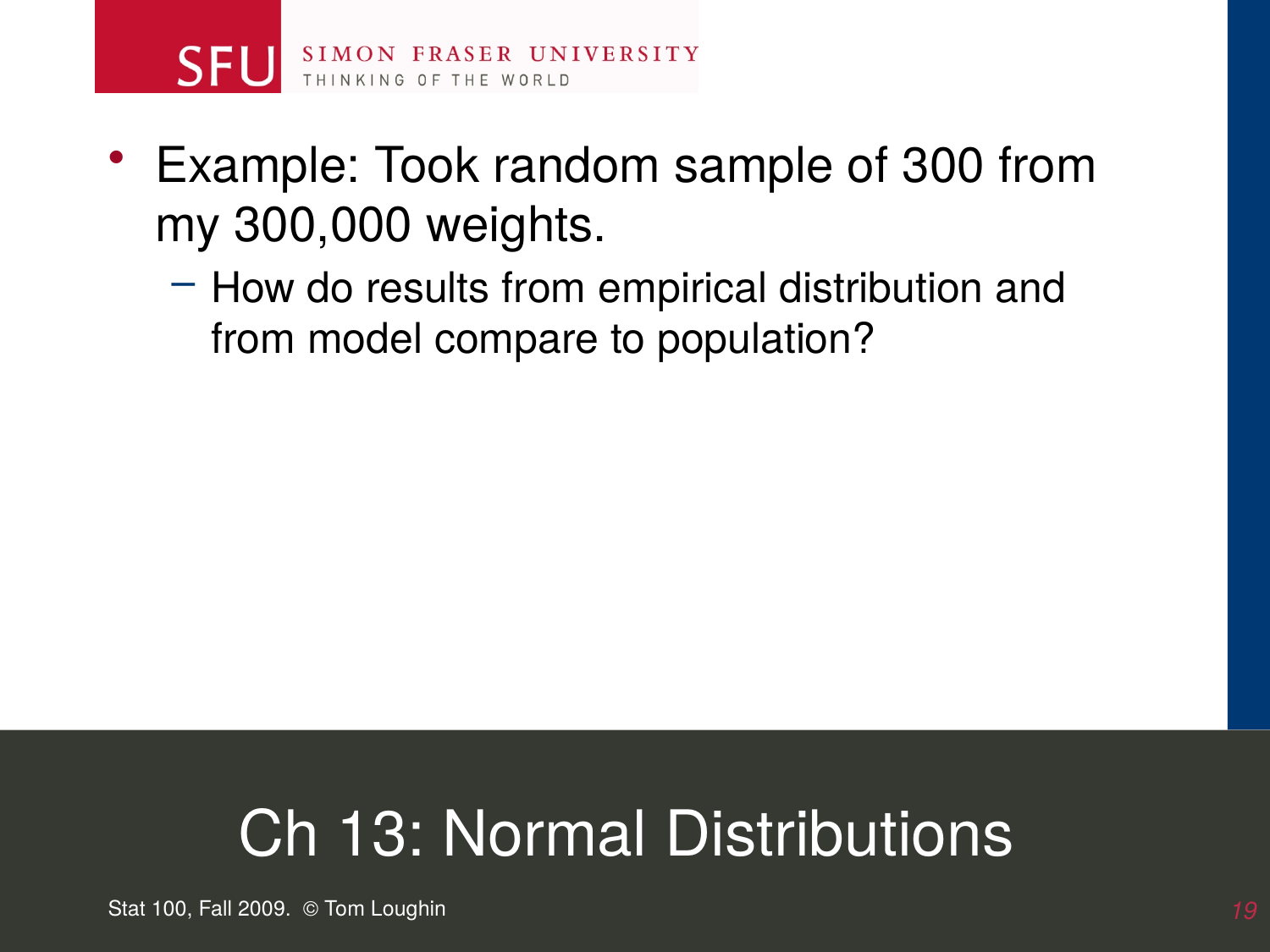

Example: Took random sample of 300 from my 300,000 weights.
How do results from empirical distribution and from model compare to population?

# Ch 13: Normal Distributions
Stat 100, Fall 2009.  © Tom Loughin
19